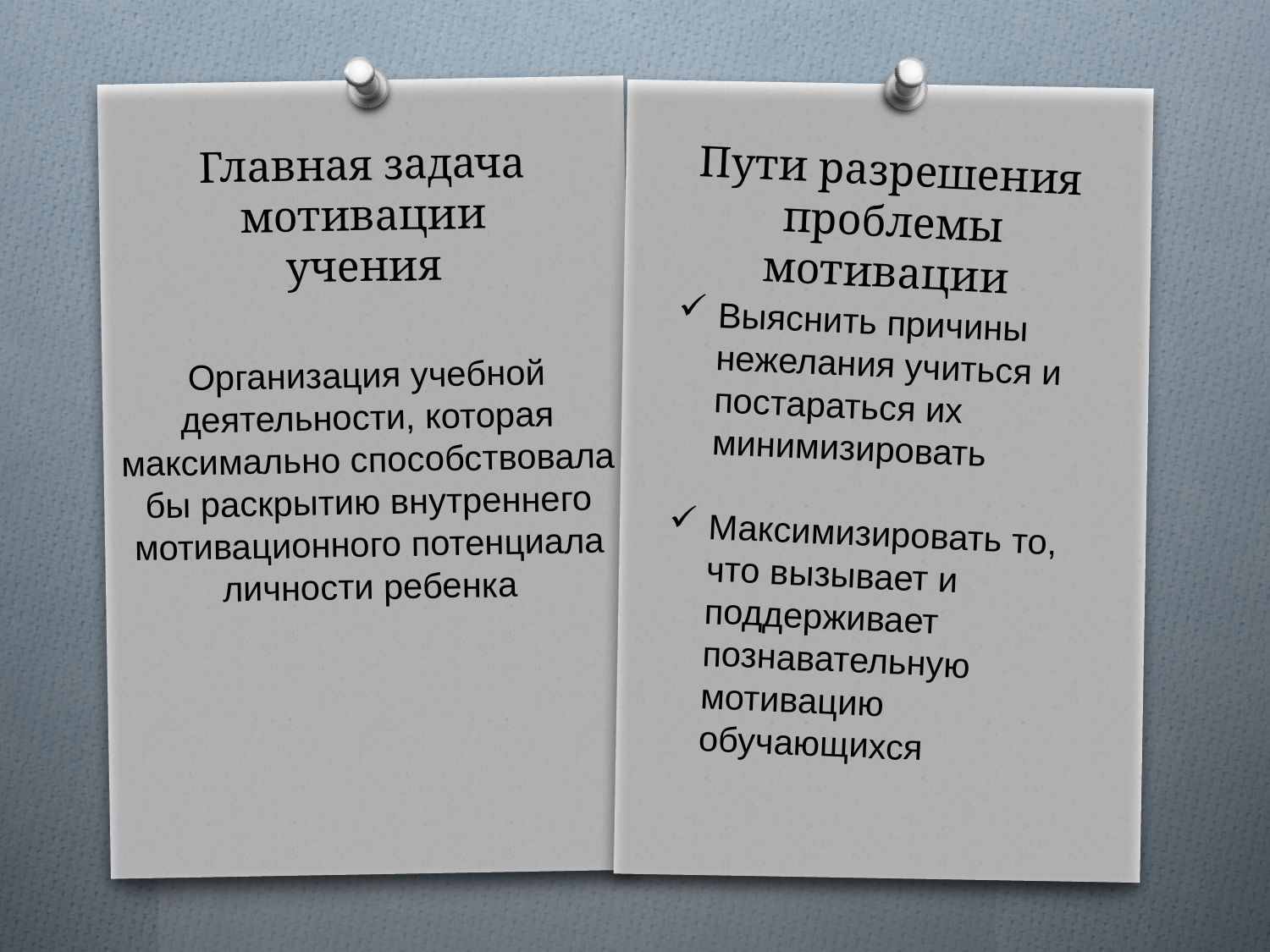

# Главная задача мотивации учения
Пути разрешения
проблемы мотивации
Выяснить причины нежелания учиться и постараться их минимизировать

Максимизировать то, что вызывает и поддерживает познавательную мотивацию обучающихся
Организация учебной деятельности, которая максимально способствовала бы раскрытию внутреннего мотивационного потенциала личности ребенка